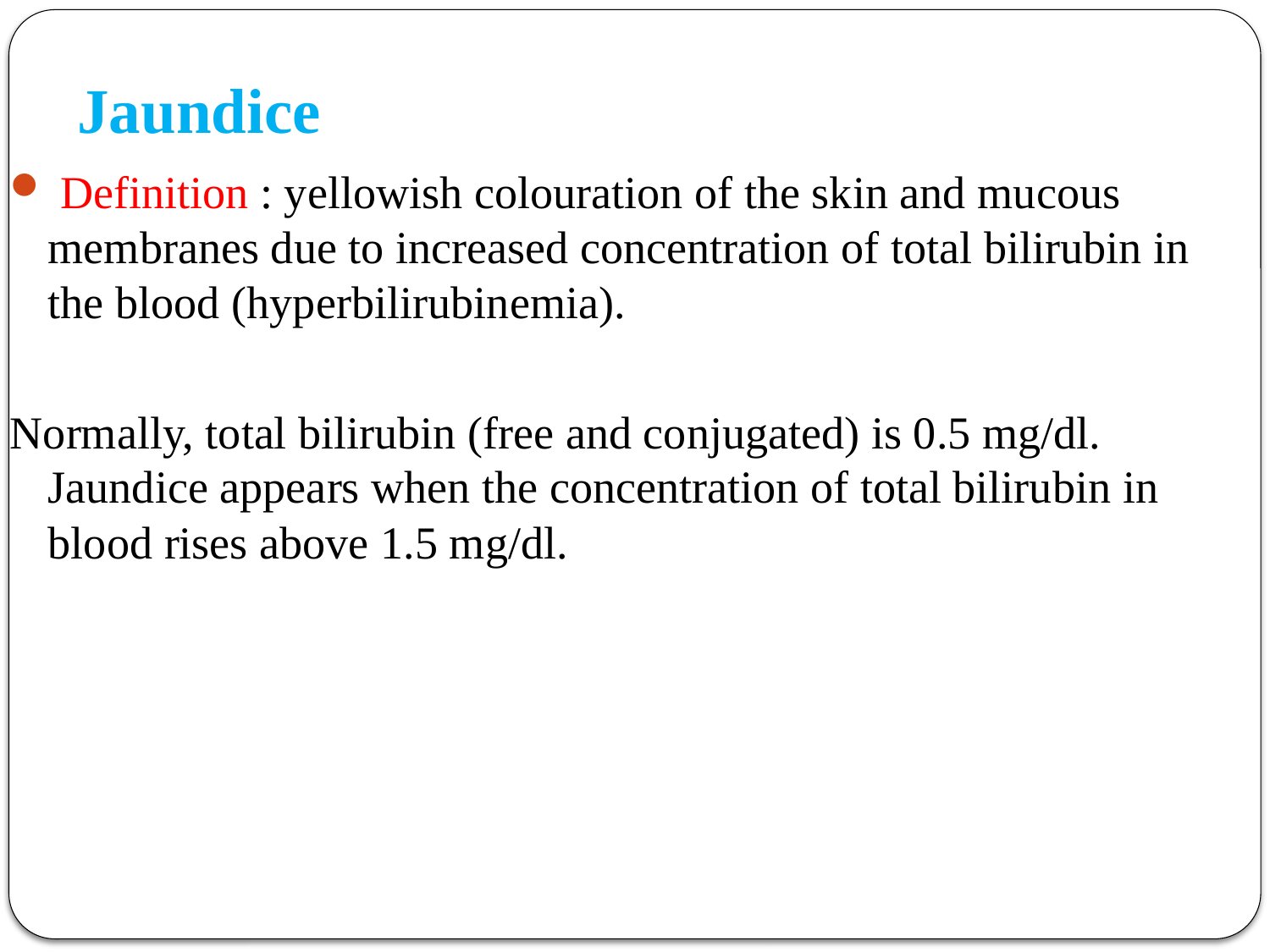

# Jaundice
 Definition : yellowish colouration of the skin and mucous membranes due to increased concentration of total bilirubin in the blood (hyperbilirubinemia).

Normally, total bilirubin (free and conjugated) is 0.5 mg/dl. Jaundice appears when the concentration of total bilirubin in blood rises above 1.5 mg/dl.